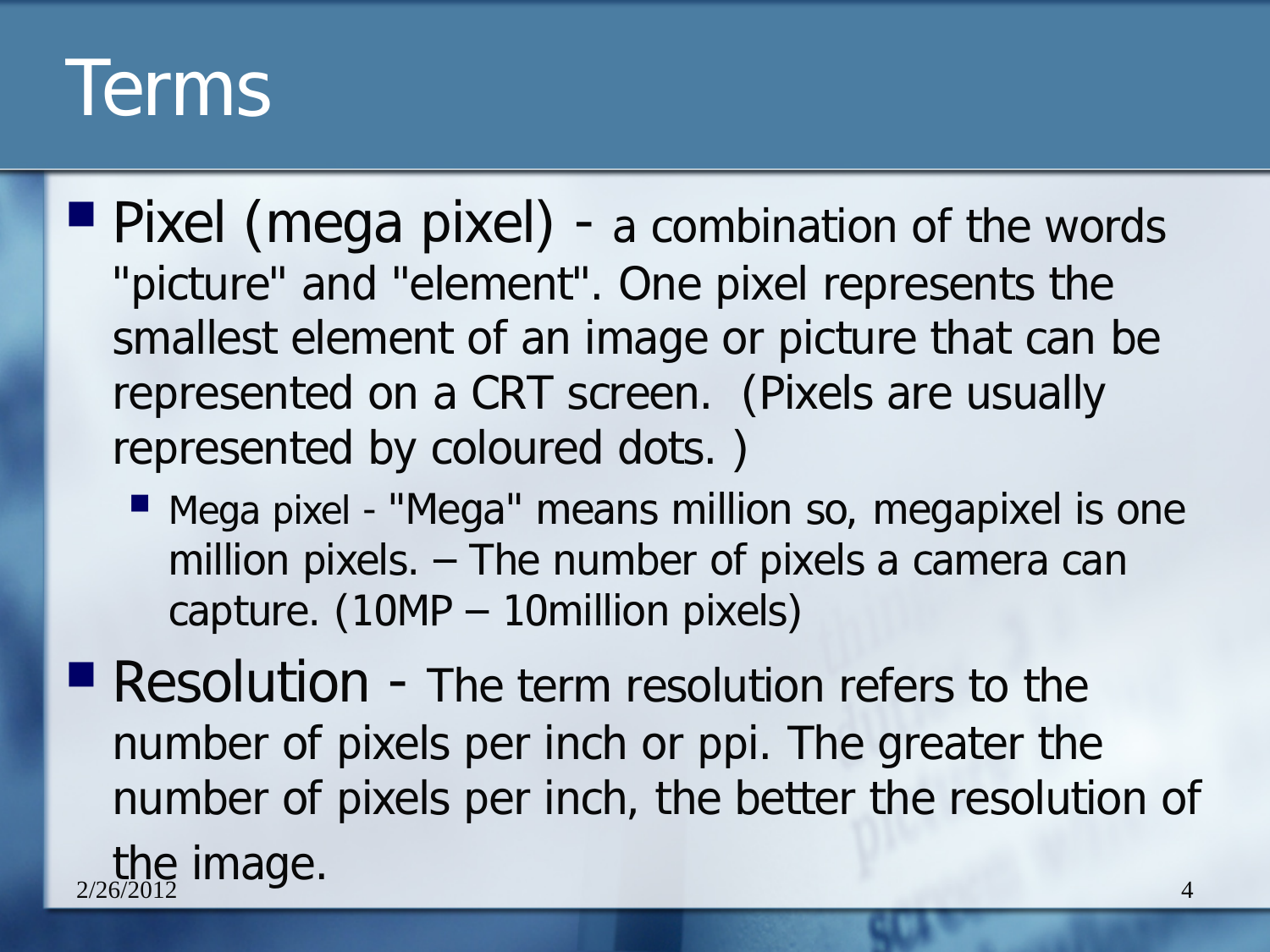

# Terms
Pixel (mega pixel) - a combination of the words "picture" and "element". One pixel represents the smallest element of an image or picture that can be represented on a CRT screen.  (Pixels are usually represented by coloured dots. )
Mega pixel - "Mega" means million so, megapixel is one million pixels. – The number of pixels a camera can capture. (10MP – 10million pixels)
Resolution - The term resolution refers to the number of pixels per inch or ppi. The greater the number of pixels per inch, the better the resolution of the image.
2/26/2012
4